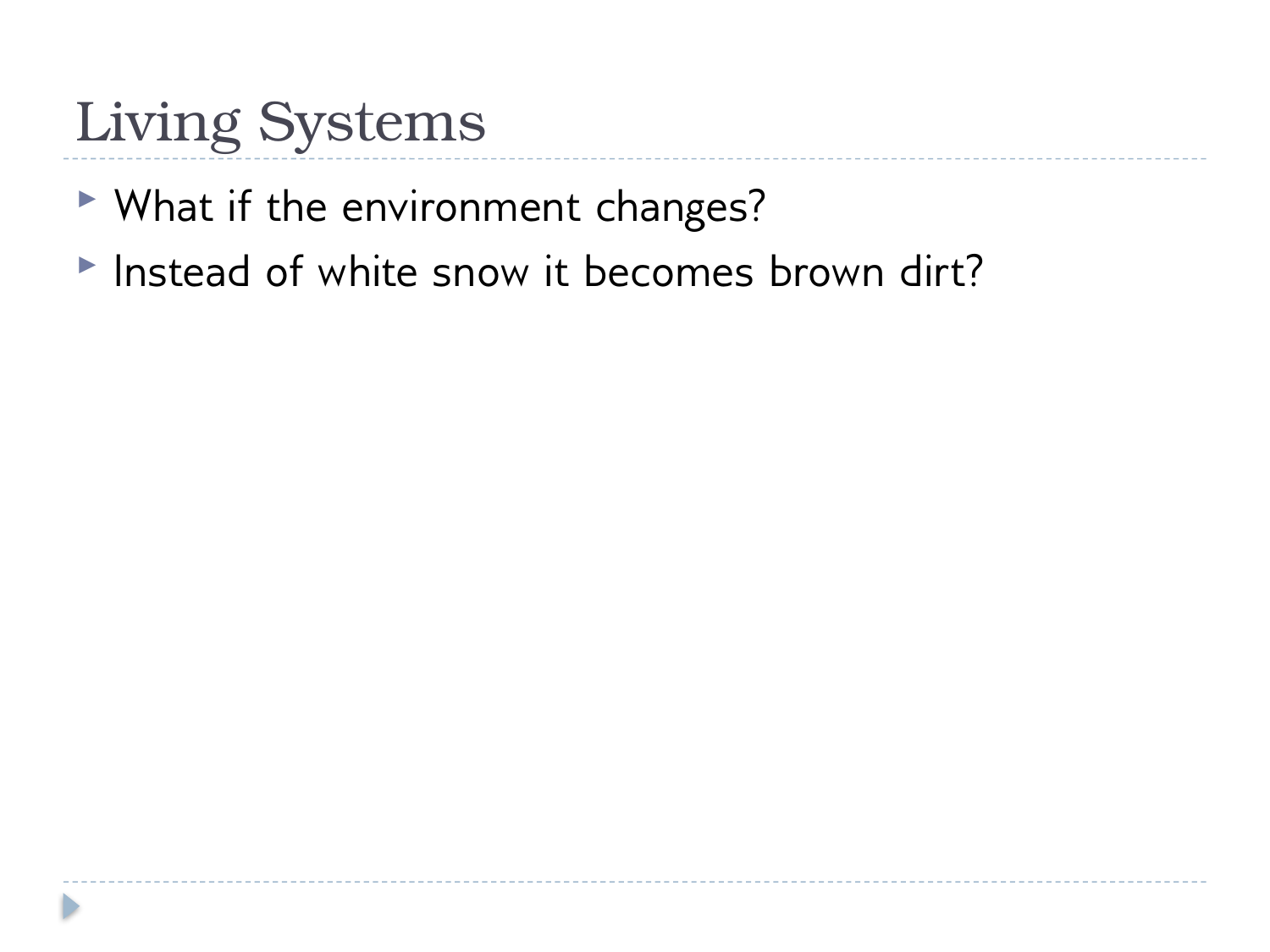

# Living Systems
What if the environment changes?
Instead of white snow it becomes brown dirt?